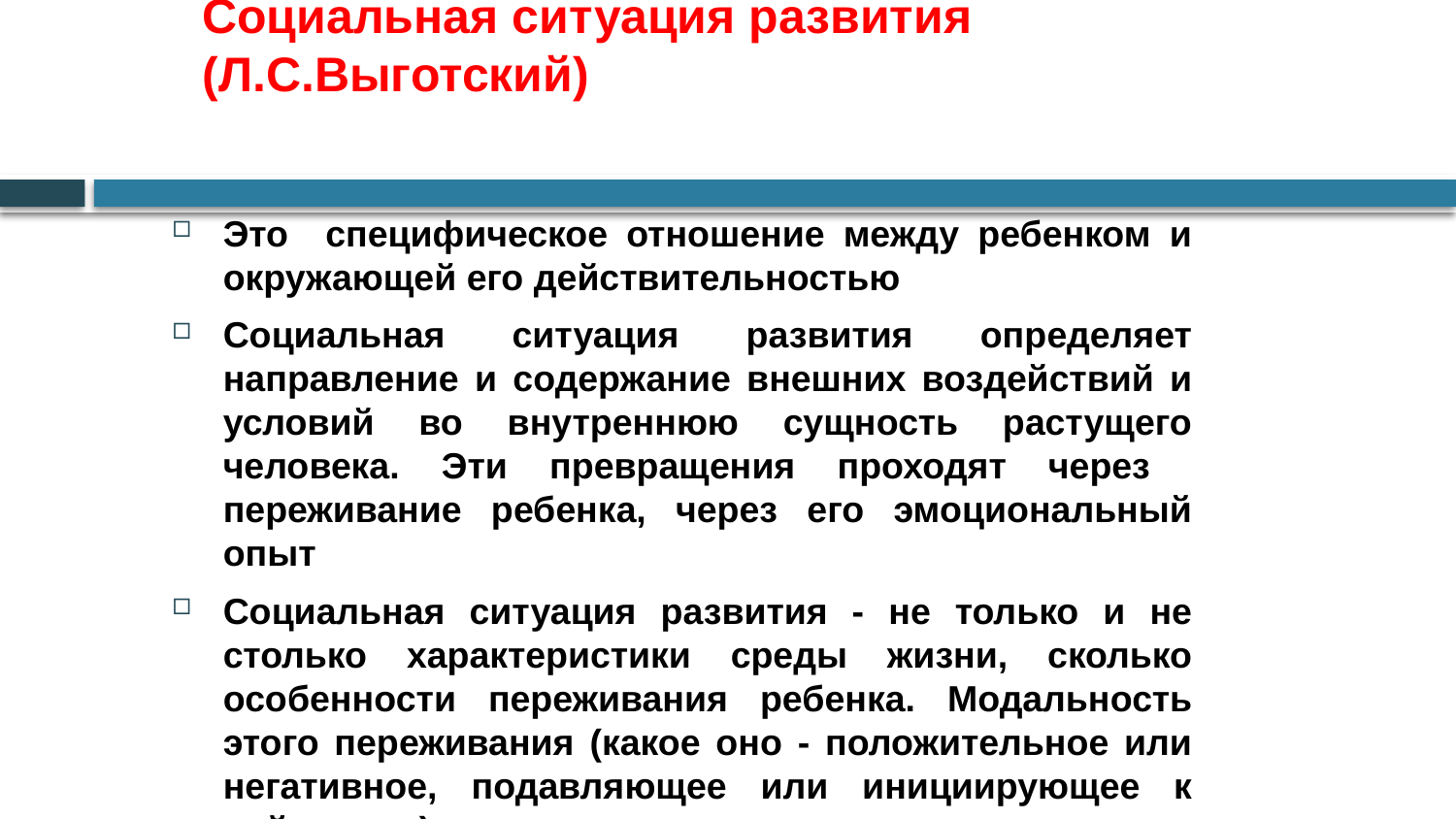

# Социальная ситуация развития (Л.С.Выготский)
Это  специфическое отношение между ребенком и окружающей его действительностью
Социальная ситуация развития определяет направление и содержание внешних воздействий и условий во внутреннюю сущность растущего человека. Эти превращения проходят через  переживание ребенка, через его эмоциональный опыт
Социальная ситуация развития - не только и не столько характеристики среды жизни, сколько особенности переживания ребенка. Модальность этого переживания (какое оно - положительное или негативное, подавляющее или инициирующее к действиям) определяет развитие